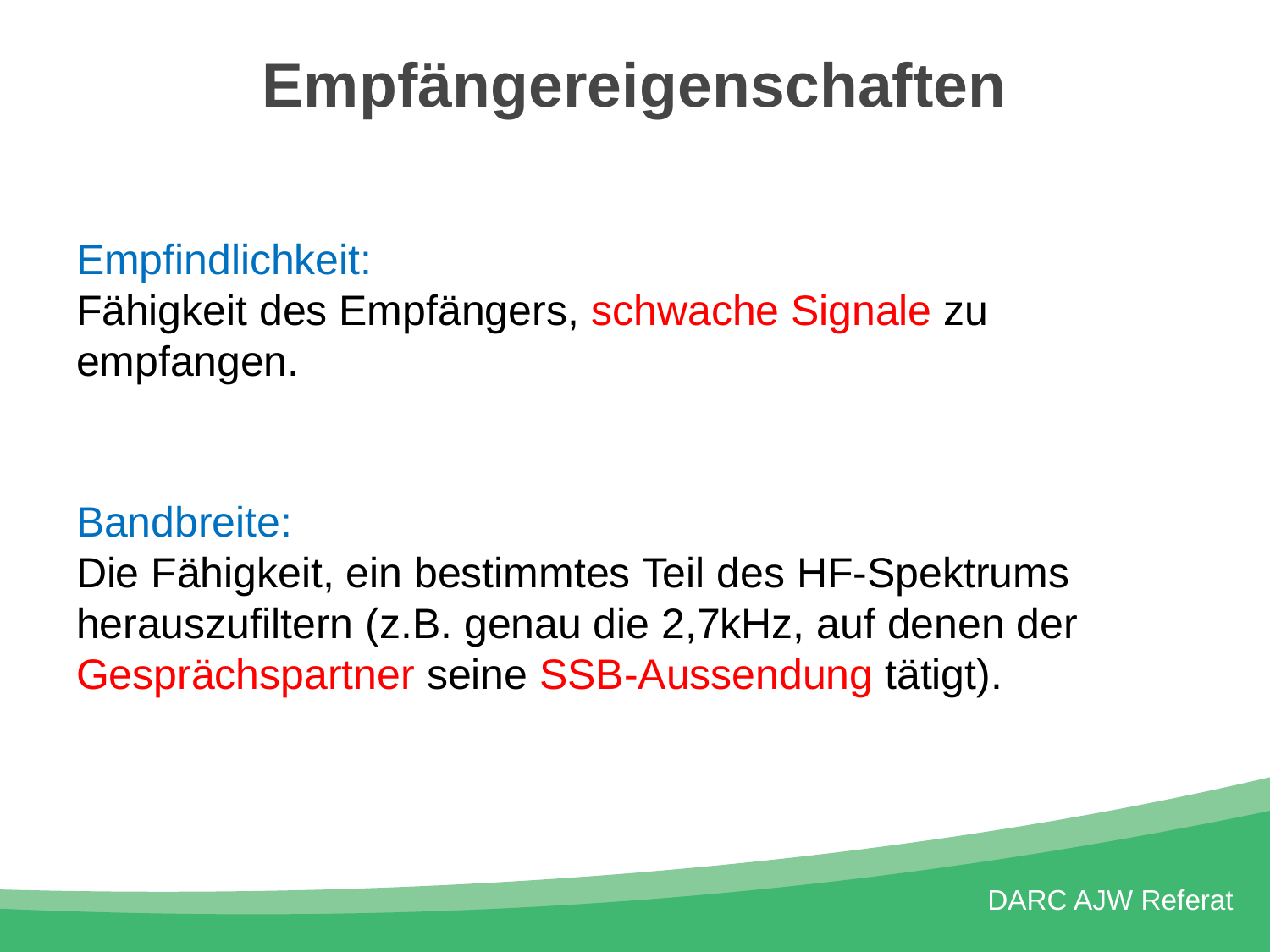

# Empfängereigenschaften

Empfindlichkeit:
Fähigkeit des Empfängers, schwache Signale zu empfangen.
Bandbreite:
Die Fähigkeit, ein bestimmtes Teil des HF-Spektrums herauszufiltern (z.B. genau die 2,7kHz, auf denen der Gesprächspartner seine SSB-Aussendung tätigt).